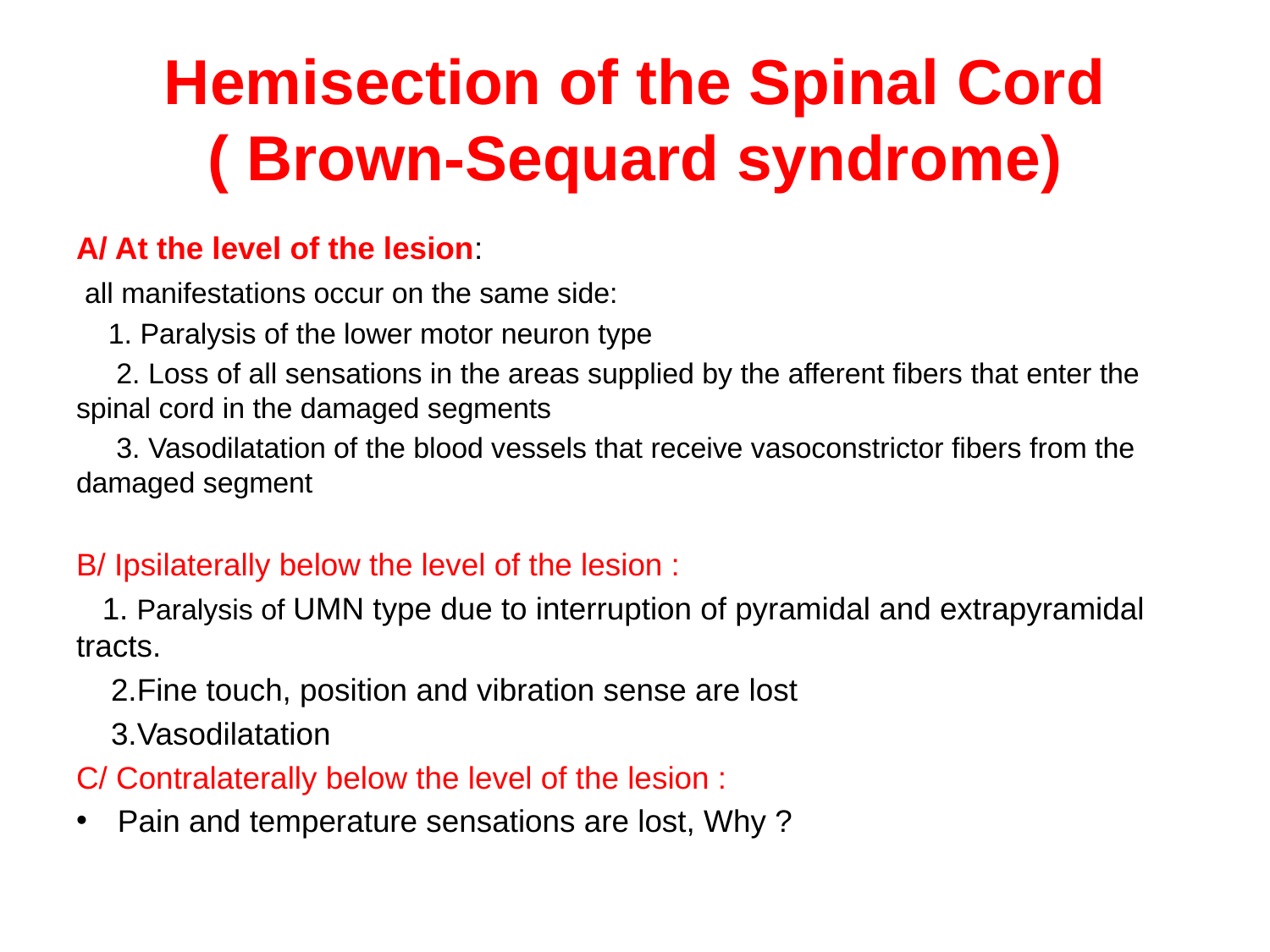

# Hemisection of the Spinal Cord ( Brown-Sequard syndrome)
A/ At the level of the lesion:
 all manifestations occur on the same side:
    1. Paralysis of the lower motor neuron type
     2. Loss of all sensations in the areas supplied by the afferent fibers that enter the spinal cord in the damaged segments
     3. Vasodilatation of the blood vessels that receive vasoconstrictor fibers from the damaged segment

B/ Ipsilaterally below the level of the lesion :
   1. Paralysis of UMN type due to interruption of pyramidal and extrapyramidal tracts.
    2.Fine touch, position and vibration sense are lost
    3.Vasodilatation
C/ Contralaterally below the level of the lesion :
Pain and temperature sensations are lost, Why ?